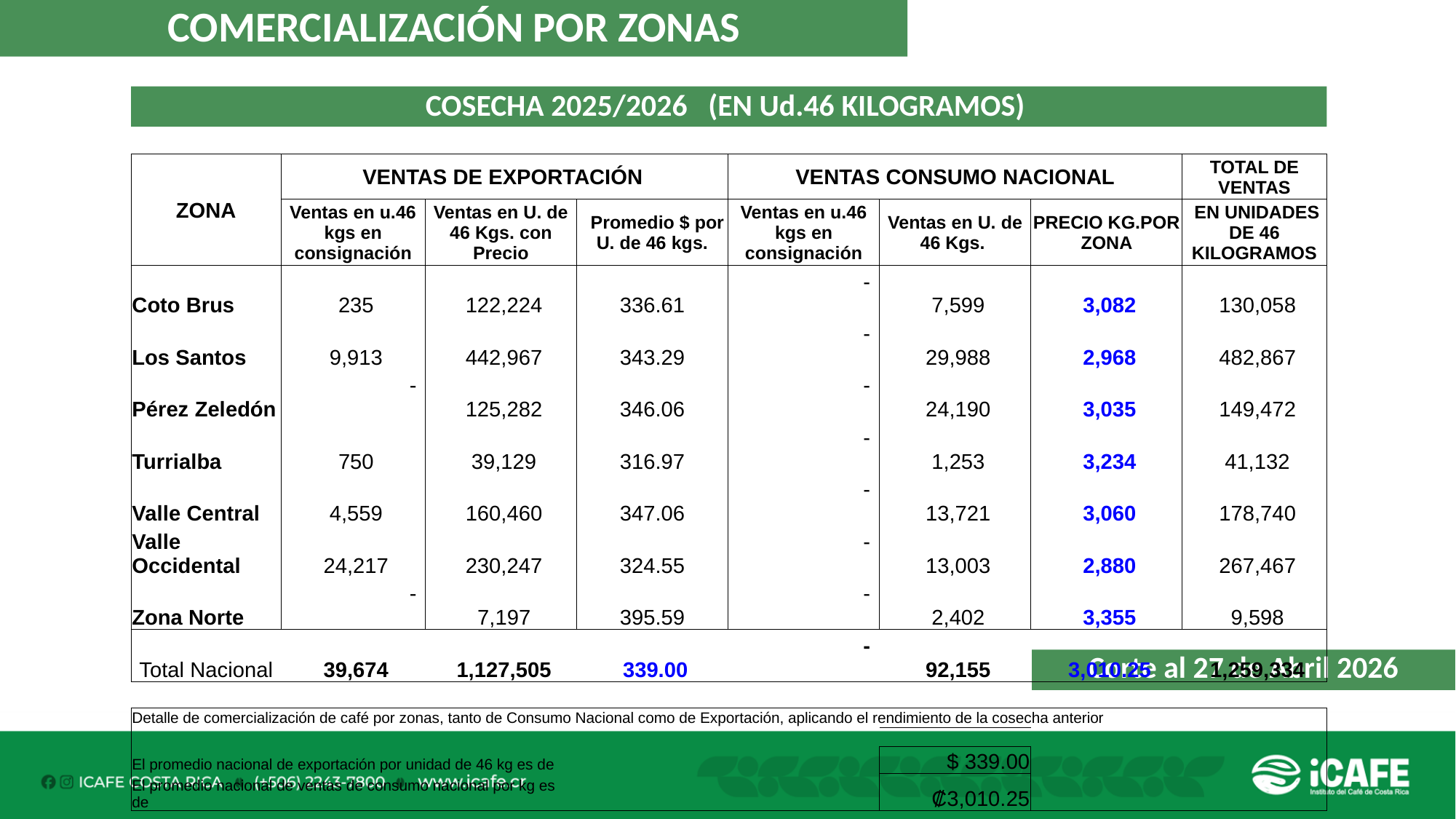

COMERCIALIZACIÓN POR ZONAS
COSECHA 2025/2026   (EN Ud.46 KILOGRAMOS)
| ZONA | VENTAS DE EXPORTACIÓN |  |  | VENTAS CONSUMO NACIONAL |  |  | TOTAL DE VENTAS |
| --- | --- | --- | --- | --- | --- | --- | --- |
|  | Ventas en u.46 kgs en consignación | Ventas en U. de 46 Kgs. con Precio | Promedio $ por U. de 46 kgs. | Ventas en u.46 kgs en consignación | Ventas en U. de 46 Kgs. | PRECIO KG.POR ZONA | EN UNIDADES DE 46 KILOGRAMOS |
| Coto Brus | 235 | 122,224 | 336.61 | - | 7,599 | 3,082 | 130,058 |
| Los Santos | 9,913 | 442,967 | 343.29 | - | 29,988 | 2,968 | 482,867 |
| Pérez Zeledón | - | 125,282 | 346.06 | - | 24,190 | 3,035 | 149,472 |
| Turrialba | 750 | 39,129 | 316.97 | - | 1,253 | 3,234 | 41,132 |
| Valle Central | 4,559 | 160,460 | 347.06 | - | 13,721 | 3,060 | 178,740 |
| Valle Occidental | 24,217 | 230,247 | 324.55 | - | 13,003 | 2,880 | 267,467 |
| Zona Norte | - | 7,197 | 395.59 | - | 2,402 | 3,355 | 9,598 |
| Total Nacional | 39,674 | 1,127,505 | 339.00 | - | 92,155 | 3,010.25 | 1,259,334 |
|  |  |  |  |  |  |  |  |
| Detalle de comercialización de café por zonas, tanto de Consumo Nacional como de Exportación, aplicando el rendimiento de la cosecha anterior |  |  |  |  |  |  |  |
|  |  |  |  |  |  |  |  |
| El promedio nacional de exportación por unidad de 46 kg es de |  |  |  |  | $ 339.00 |  |  |
| El promedio nacional de ventas de consumo nacional por kg es de |  |  |  |  | ₡3,010.25 |  |  |

Corte al 27 de Abril 2026